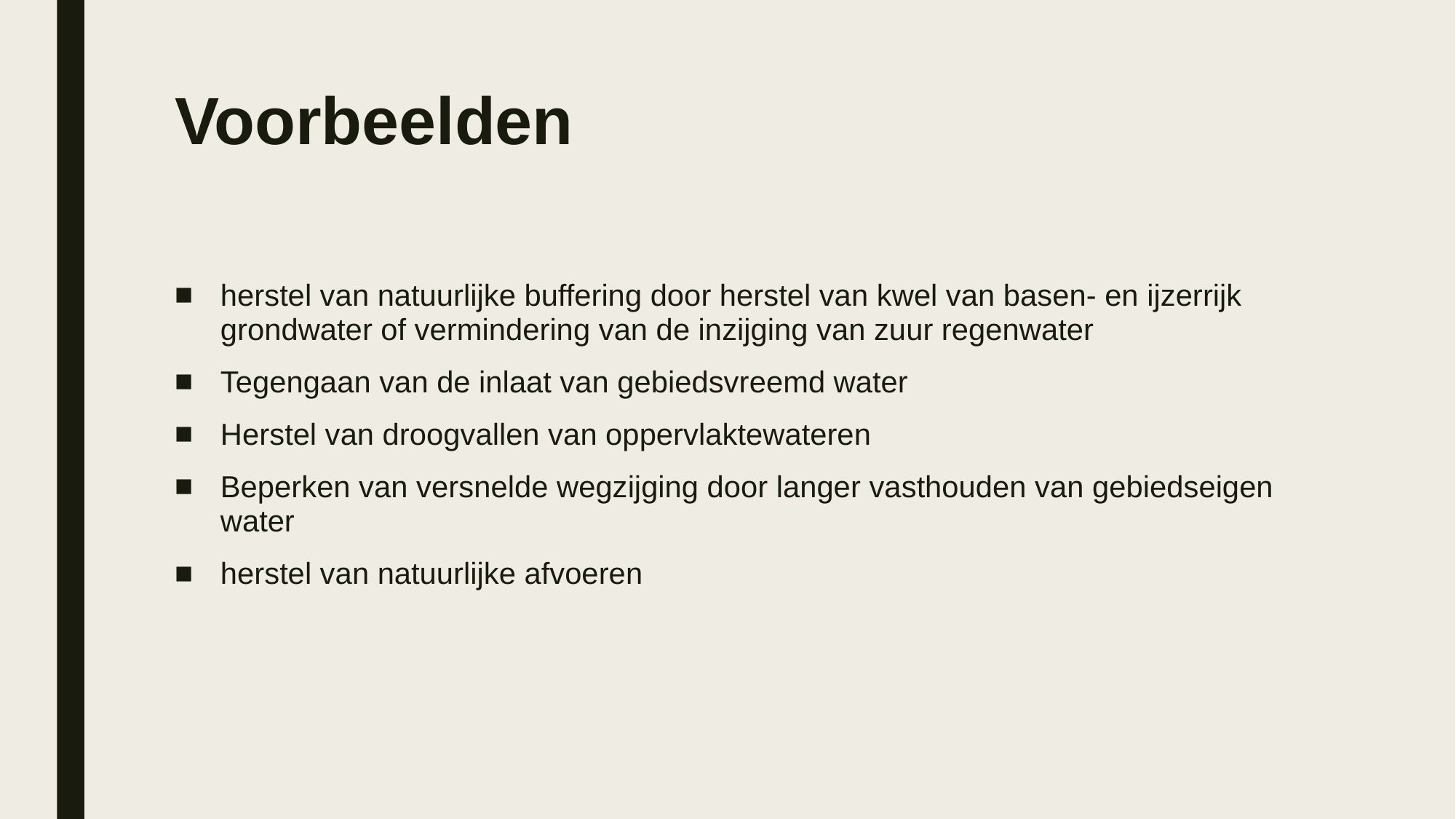

# Voorbeelden
herstel van natuurlijke buffering door herstel van kwel van basen- en ijzerrijk grondwater of vermindering van de inzijging van zuur regenwater
Tegengaan van de inlaat van gebiedsvreemd water
Herstel van droogvallen van oppervlaktewateren
Beperken van versnelde wegzijging door langer vasthouden van gebiedseigen water
herstel van natuurlijke afvoeren